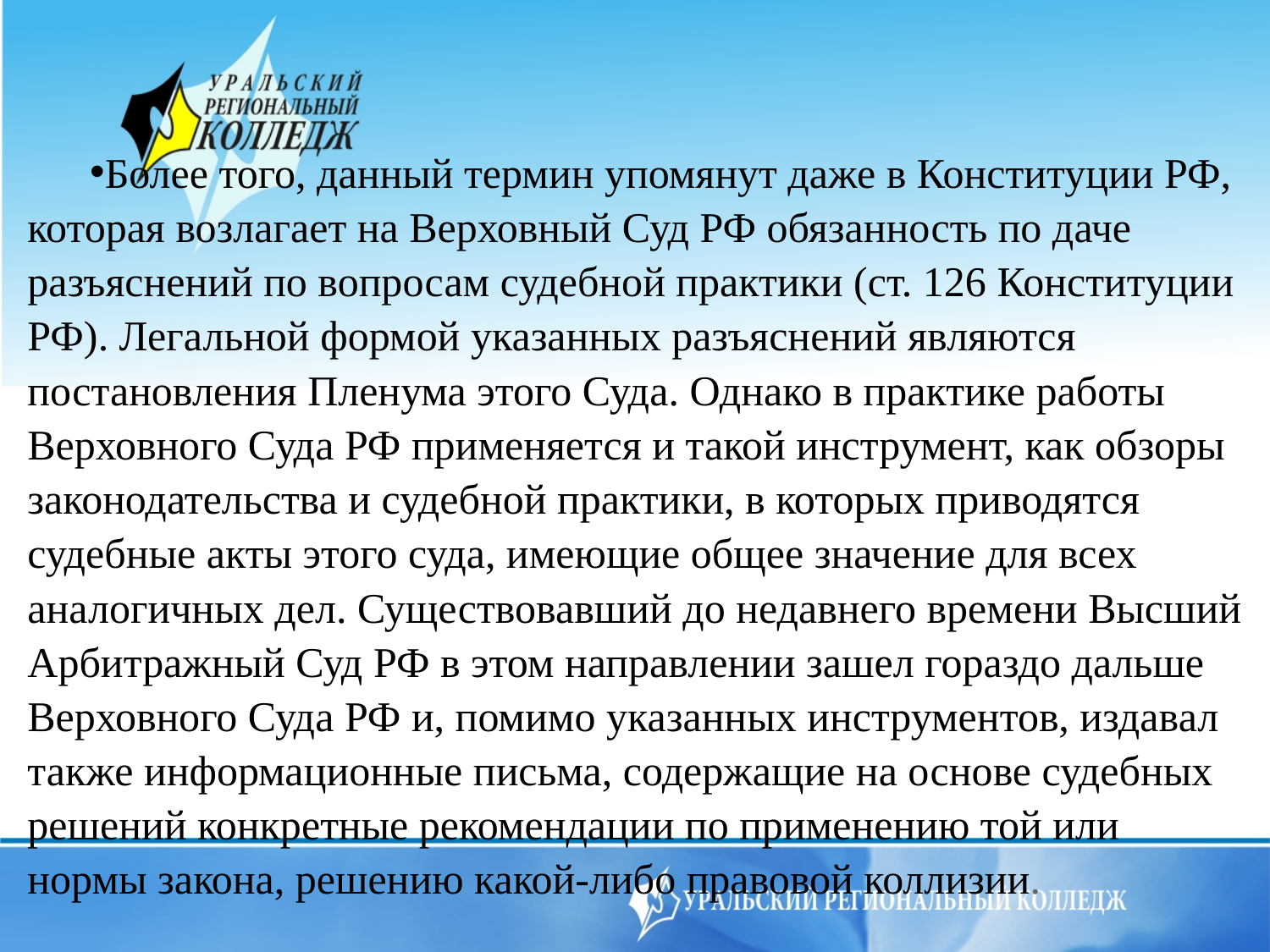

Более того, данный термин упомянут даже в Конституции РФ, которая возлагает на Верховный Суд РФ обязанность по даче разъяснений по вопросам судебной практики (ст. 126 Конституции РФ). Легальной формой указанных разъяснений являются постановления Пленума этого Суда. Однако в практике работы Верховного Суда РФ применяется и такой инструмент, как обзоры законодательства и судебной практики, в которых приводятся судебные акты этого суда, имеющие общее значение для всех аналогичных дел. Существовавший до недавнего времени Высший Арбитражный Суд РФ в этом направлении зашел гораздо дальше Верховного Суда РФ и, помимо указанных инструментов, издавал также информационные письма, содержащие на основе судебных решений конкретные рекомендации по применению той или нормы закона, решению какой-либо правовой коллизии.